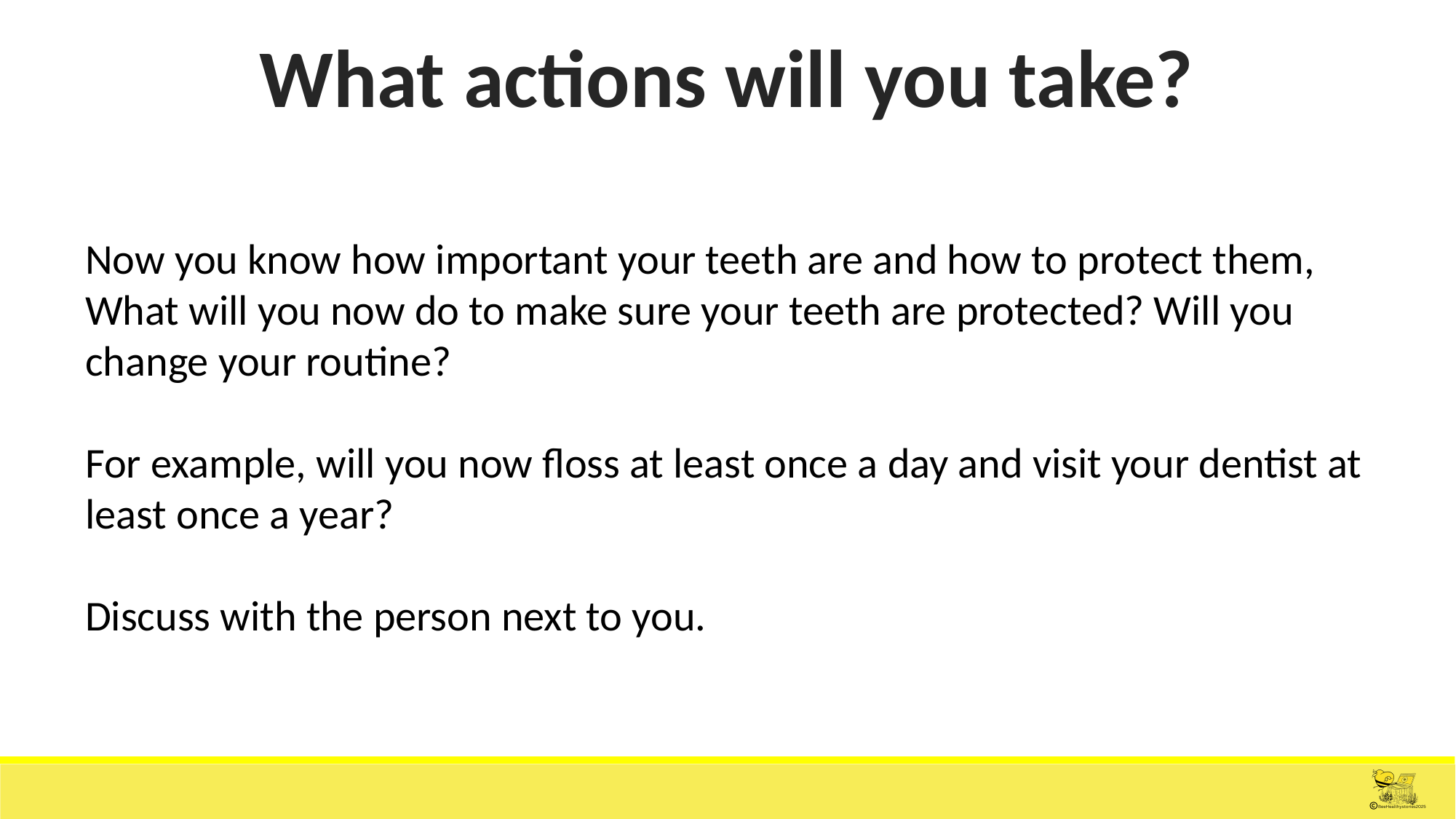

What actions will you take?
Now you know how important your teeth are and how to protect them, What will you now do to make sure your teeth are protected? Will you change your routine?

For example, will you now floss at least once a day and visit your dentist at least once a year?

Discuss with the person next to you.